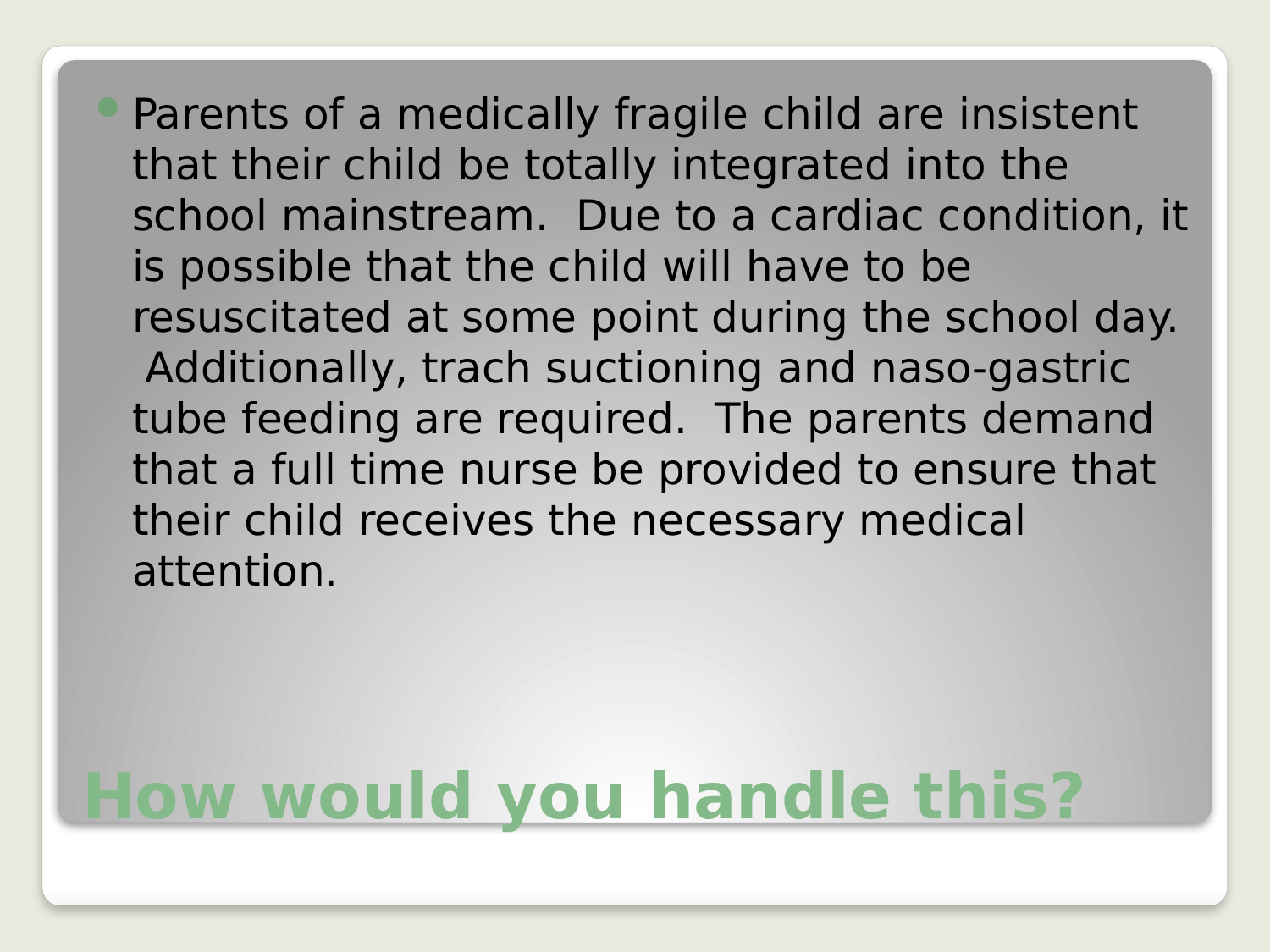

Parents of a medically fragile child are insistent that their child be totally integrated into the school mainstream.  Due to a cardiac condition, it is possible that the child will have to be resuscitated at some point during the school day.  Additionally, trach suctioning and naso-gastric tube feeding are required.  The parents demand that a full time nurse be provided to ensure that their child receives the necessary medical attention.
# How would you handle this?